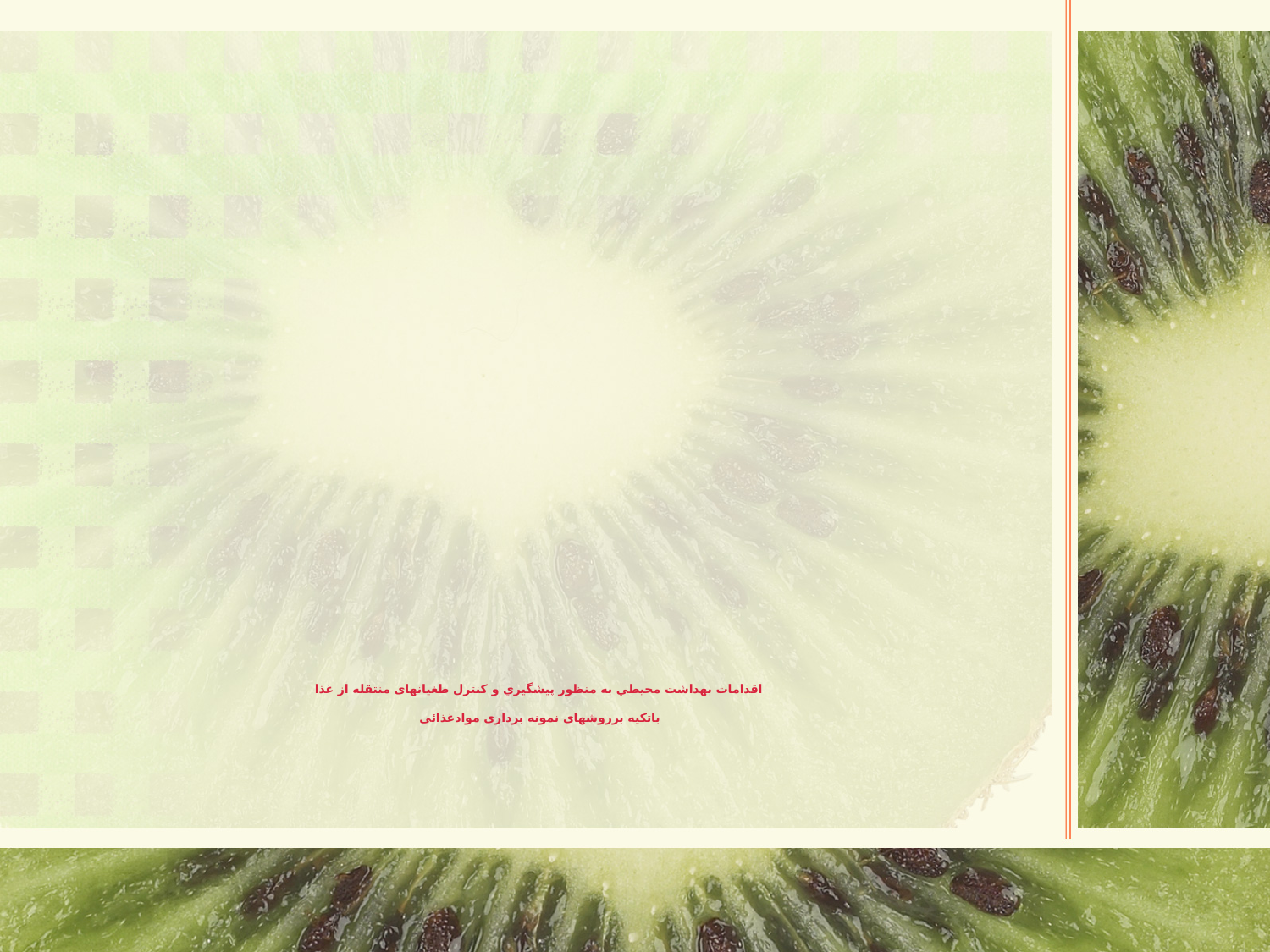

# اقدامات بهداشت محيطي به منظور پيشگيري و كنترل طغیانهای منتقله از غذا باتکیه برروشهای نمونه برداری موادغذائی